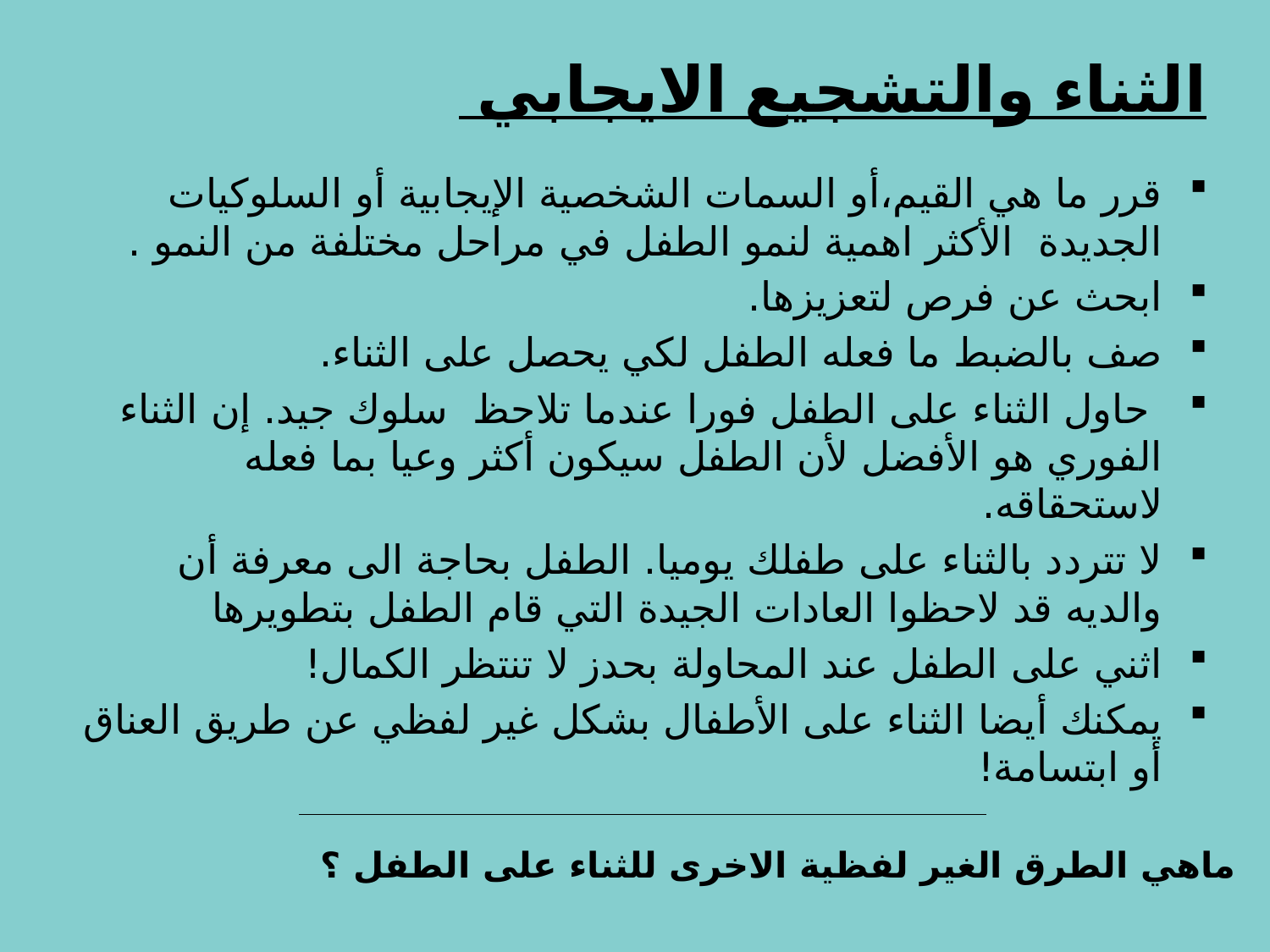

# الثناء والتشجيع الايجابي
قرر ما هي القيم،أو السمات الشخصية الإيجابية أو السلوكيات الجديدة  الأكثر اهمية لنمو الطفل في مراحل مختلفة من النمو .
ابحث عن فرص لتعزيزها.
صف بالضبط ما فعله الطفل لكي يحصل على الثناء.
 حاول الثناء على الطفل فورا عندما تلاحظ  سلوك جيد. إن الثناء الفوري هو الأفضل لأن الطفل سيكون أكثر وعيا بما فعله لاستحقاقه.
لا تتردد بالثناء على طفلك يوميا. الطفل بحاجة الى معرفة أن والديه قد لاحظوا العادات الجيدة التي قام الطفل بتطويرها
اثني على الطفل عند المحاولة بحدز لا تنتظر الكمال!
يمكنك أيضا الثناء على الأطفال بشكل غير لفظي عن طريق العناق أو ابتسامة!

ماهي الطرق الغير لفظية الاخرى للثناء على الطفل ؟